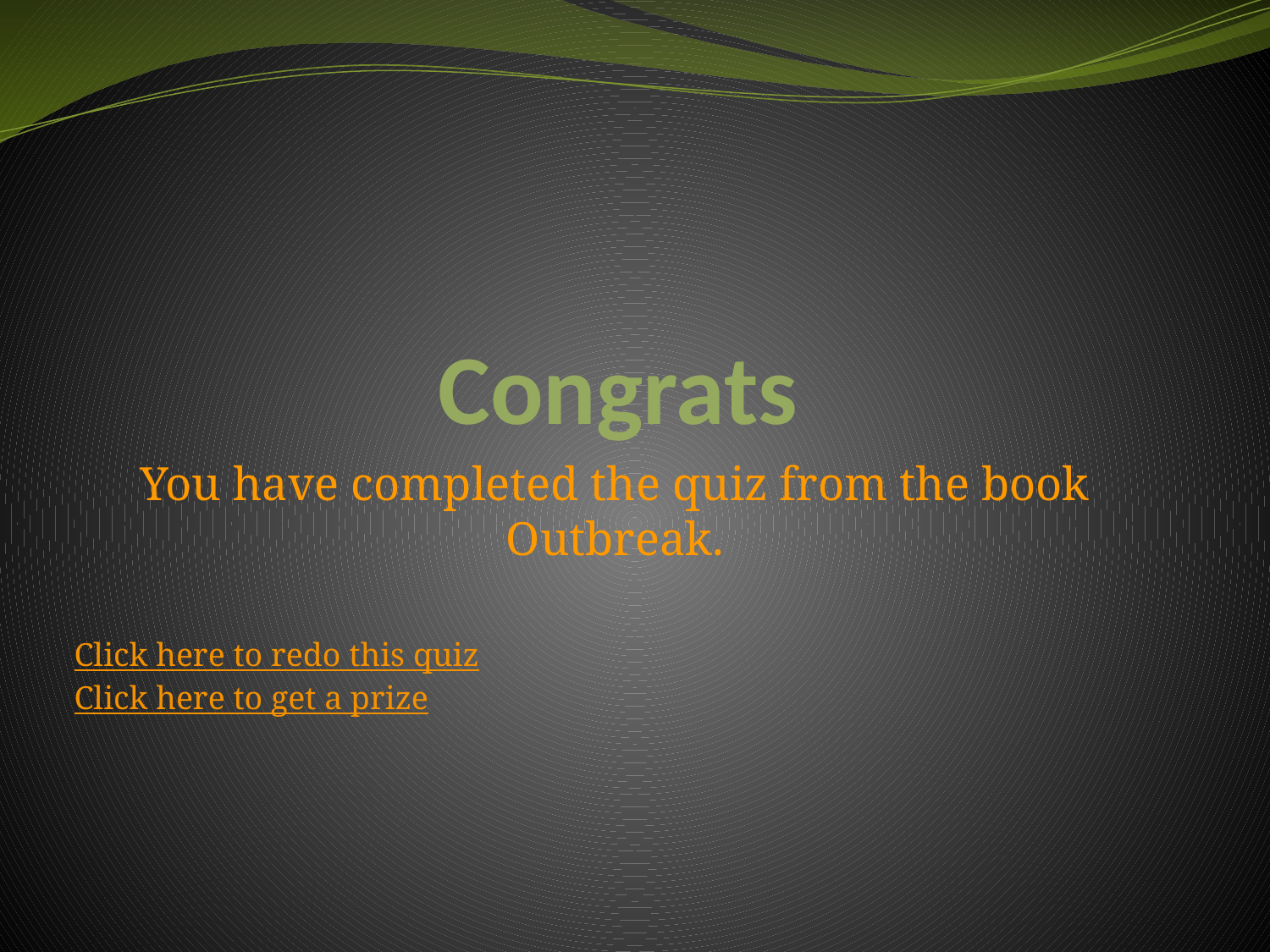

# Congrats
You have completed the quiz from the book Outbreak.

Click here to redo this quiz                                                  Click here to get a prize